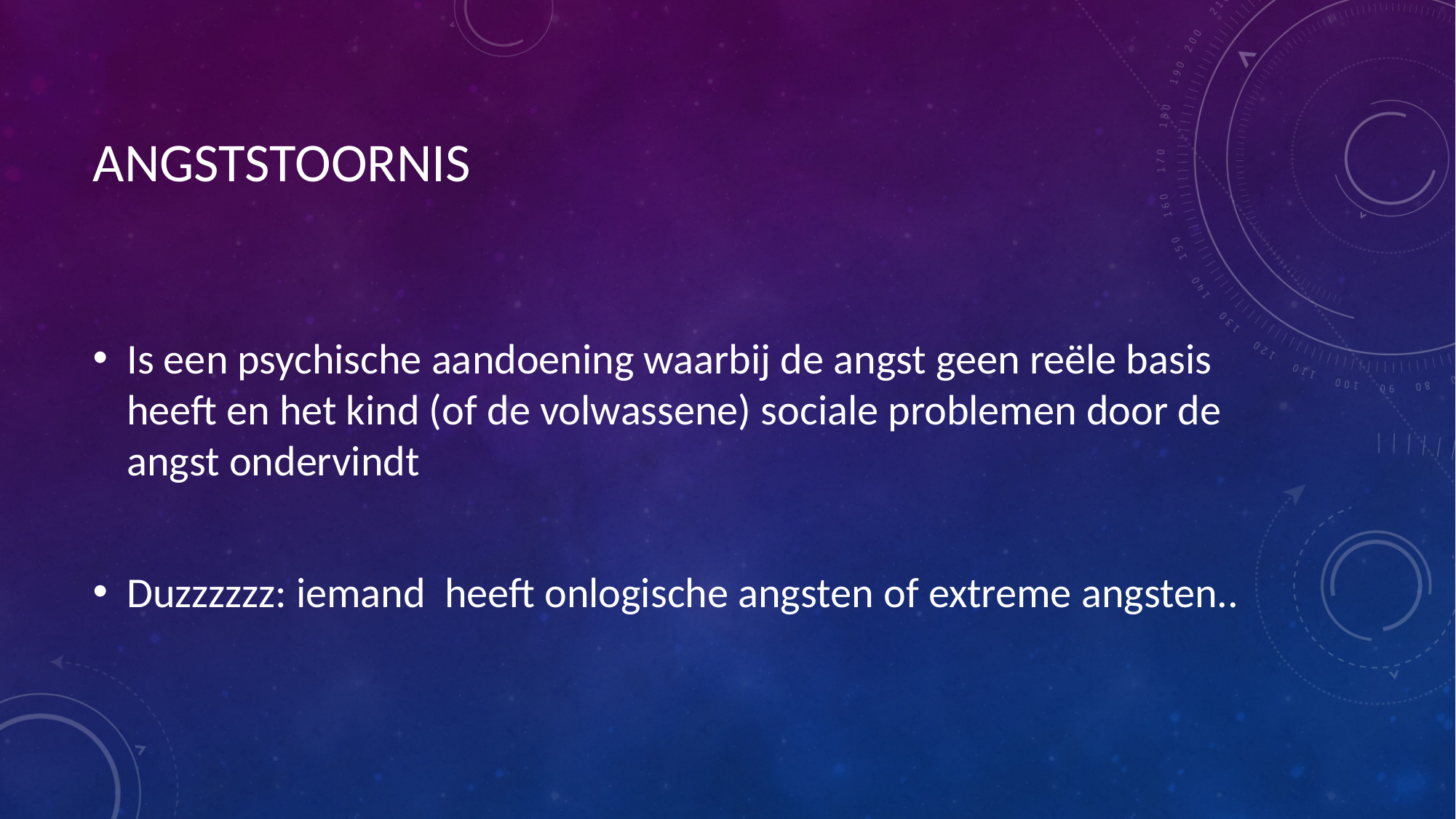

# angststoornis
Is een psychische aandoening waarbij de angst geen reële basis heeft en het kind (of de volwassene) sociale problemen door de angst ondervindt

Duzzzzzz: iemand  heeft onlogische angsten of extreme angsten..